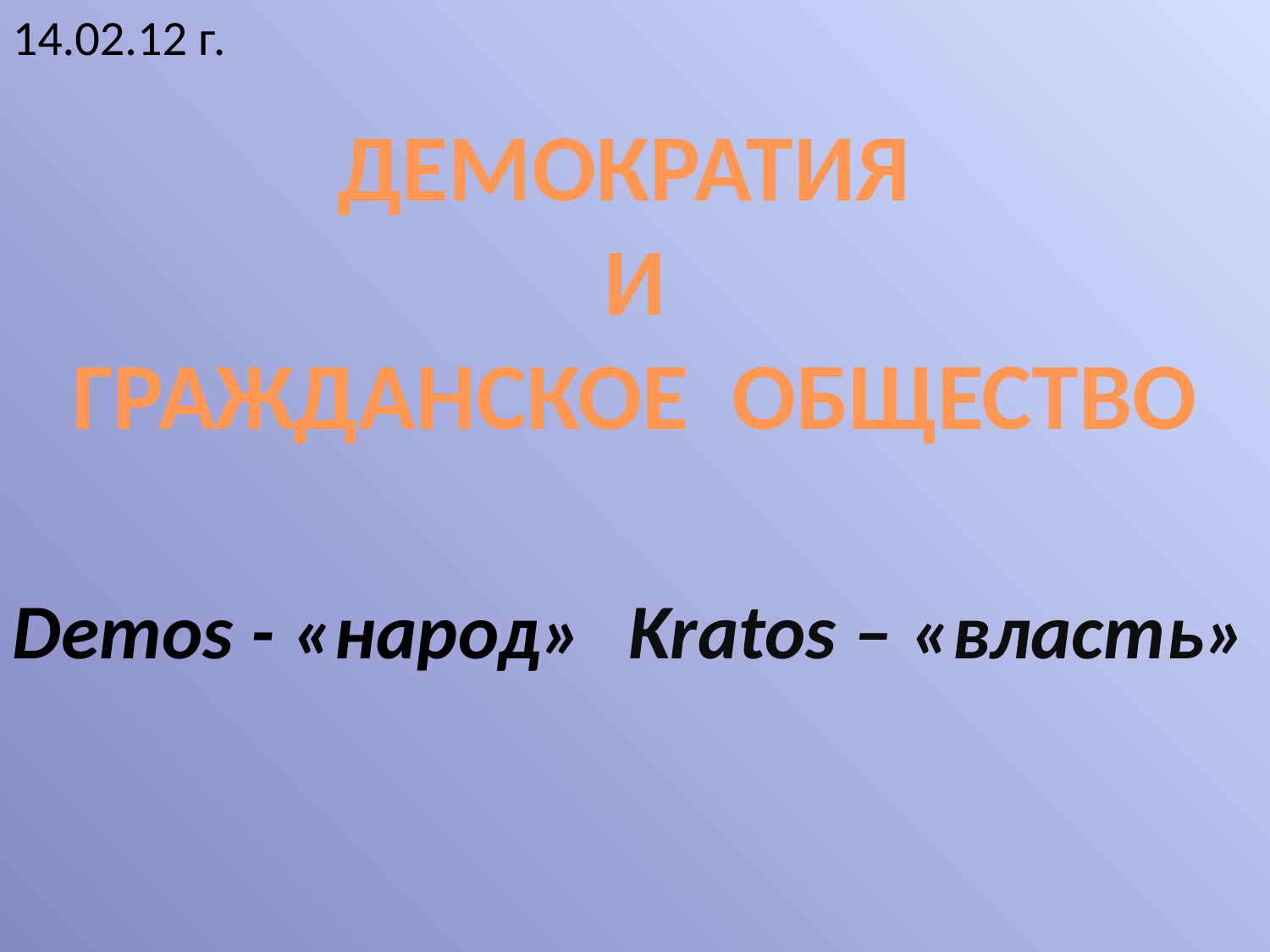

14.02.12 г.
ДЕМОКРАТИЯ
И
ГРАЖДАНСКОЕ  ОБЩЕСТВО
#
Demos - «народ»
Kratos – «власть»